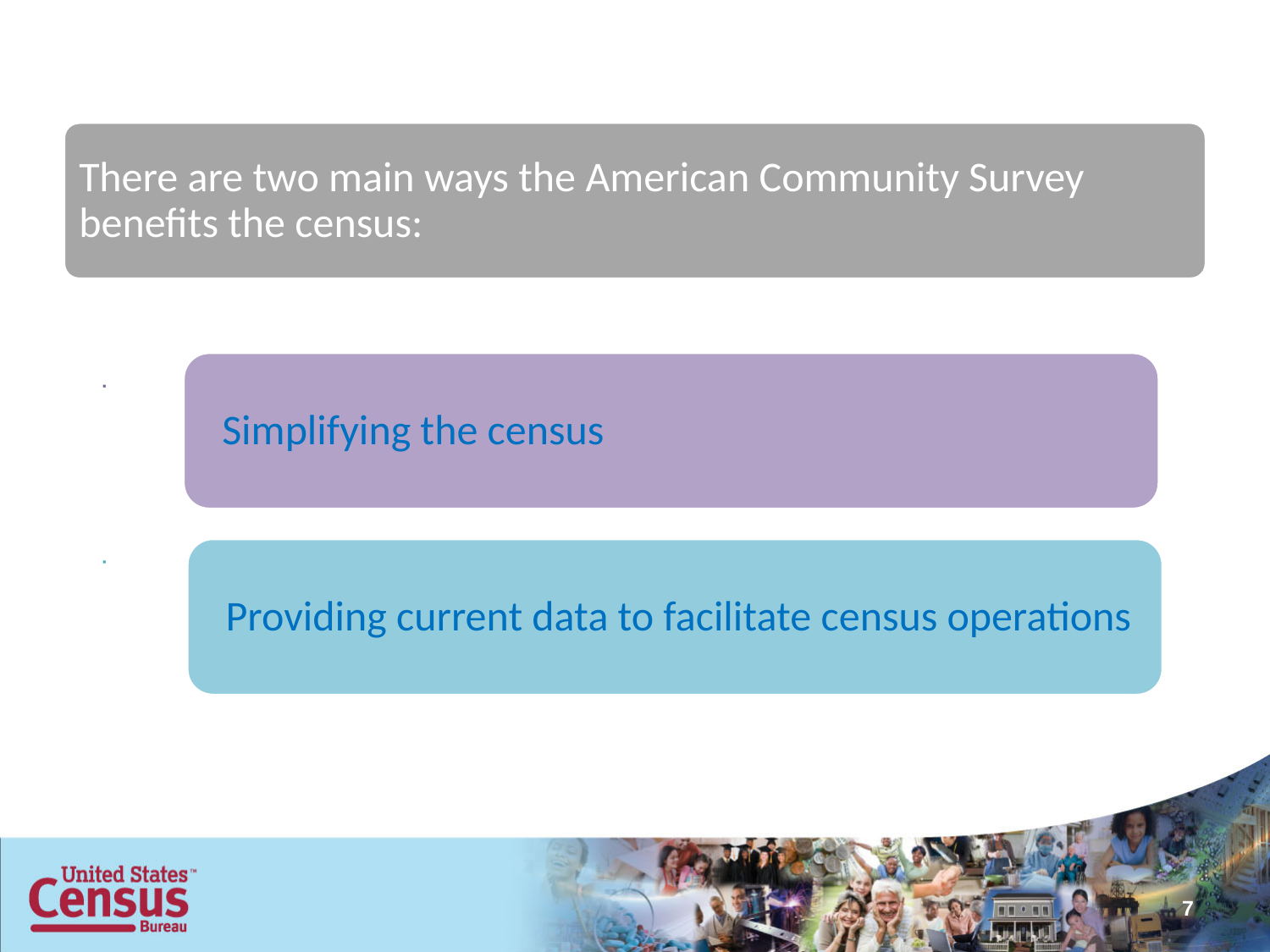

There are two main ways the American Community Survey benefits the census:
Simplifying the census
Providing current data to facilitate census operations
7